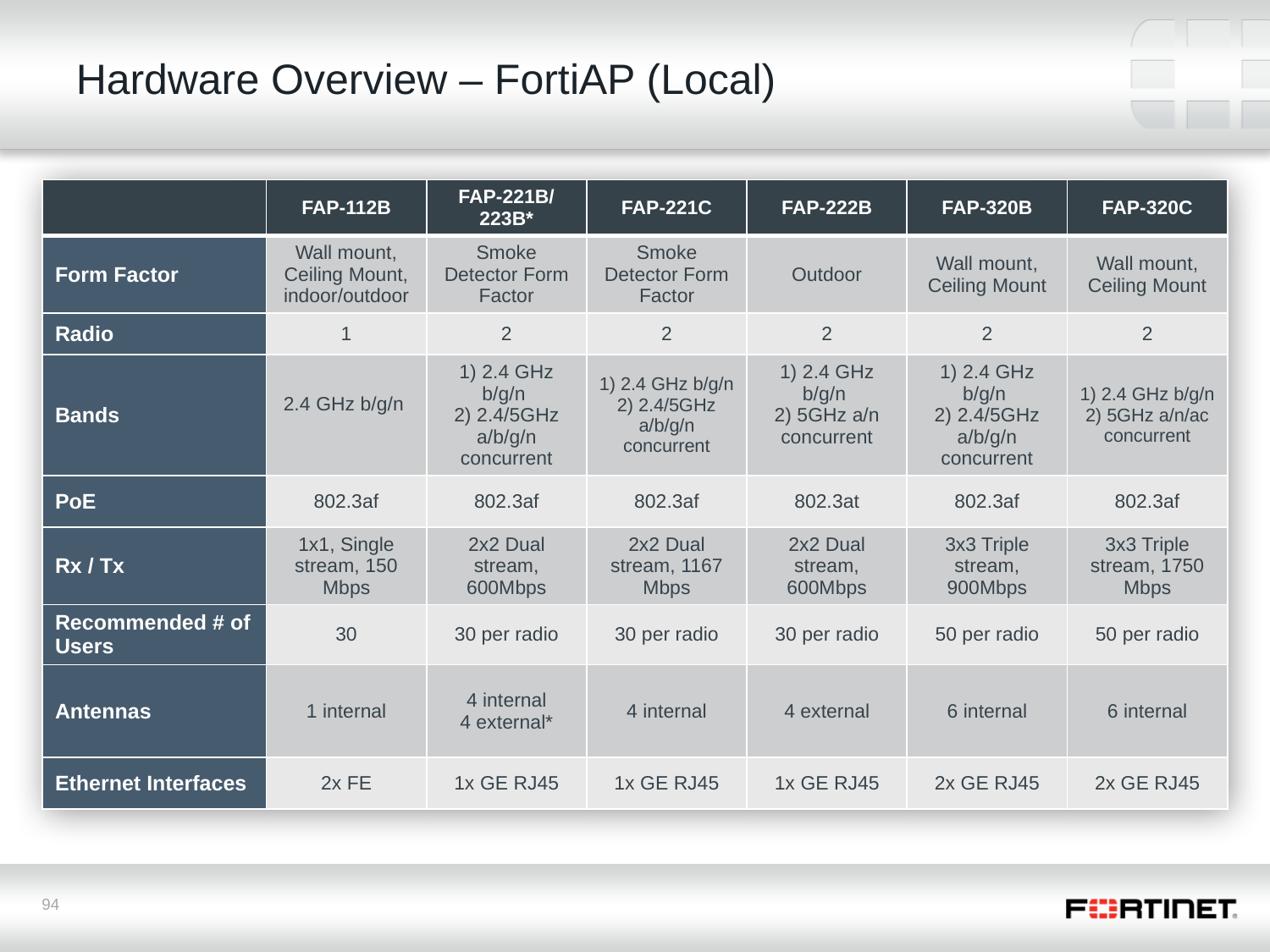

# Hardware Overview – FortiAP (Local)
|  | FAP-112B | FAP-221B/223B\* | FAP-221C | FAP-222B | FAP-320B | FAP-320C |
| --- | --- | --- | --- | --- | --- | --- |
| Form Factor | Wall mount, Ceiling Mount, indoor/outdoor | Smoke Detector Form Factor | Smoke Detector Form Factor | Outdoor | Wall mount, Ceiling Mount | Wall mount, Ceiling Mount |
| Radio | 1 | 2 | 2 | 2 | 2 | 2 |
| Bands | 2.4 GHz b/g/n | 1) 2.4 GHz b/g/n 2) 2.4/5GHz a/b/g/n concurrent | 1) 2.4 GHz b/g/n 2) 2.4/5GHz a/b/g/n concurrent | 1) 2.4 GHz b/g/n 2) 5GHz a/n concurrent | 1) 2.4 GHz b/g/n 2) 2.4/5GHz a/b/g/n concurrent | 1) 2.4 GHz b/g/n 2) 5GHz a/n/ac concurrent |
| PoE | 802.3af | 802.3af | 802.3af | 802.3at | 802.3af | 802.3af |
| Rx / Tx | 1x1, Single stream, 150 Mbps | 2x2 Dual stream, 600Mbps | 2x2 Dual stream, 1167 Mbps | 2x2 Dual stream, 600Mbps | 3x3 Triple stream, 900Mbps | 3x3 Triple stream, 1750 Mbps |
| Recommended # of Users | 30 | 30 per radio | 30 per radio | 30 per radio | 50 per radio | 50 per radio |
| Antennas | 1 internal | 4 internal 4 external\* | 4 internal | 4 external | 6 internal | 6 internal |
| Ethernet Interfaces | 2x FE | 1x GE RJ45 | 1x GE RJ45 | 1x GE RJ45 | 2x GE RJ45 | 2x GE RJ45 |